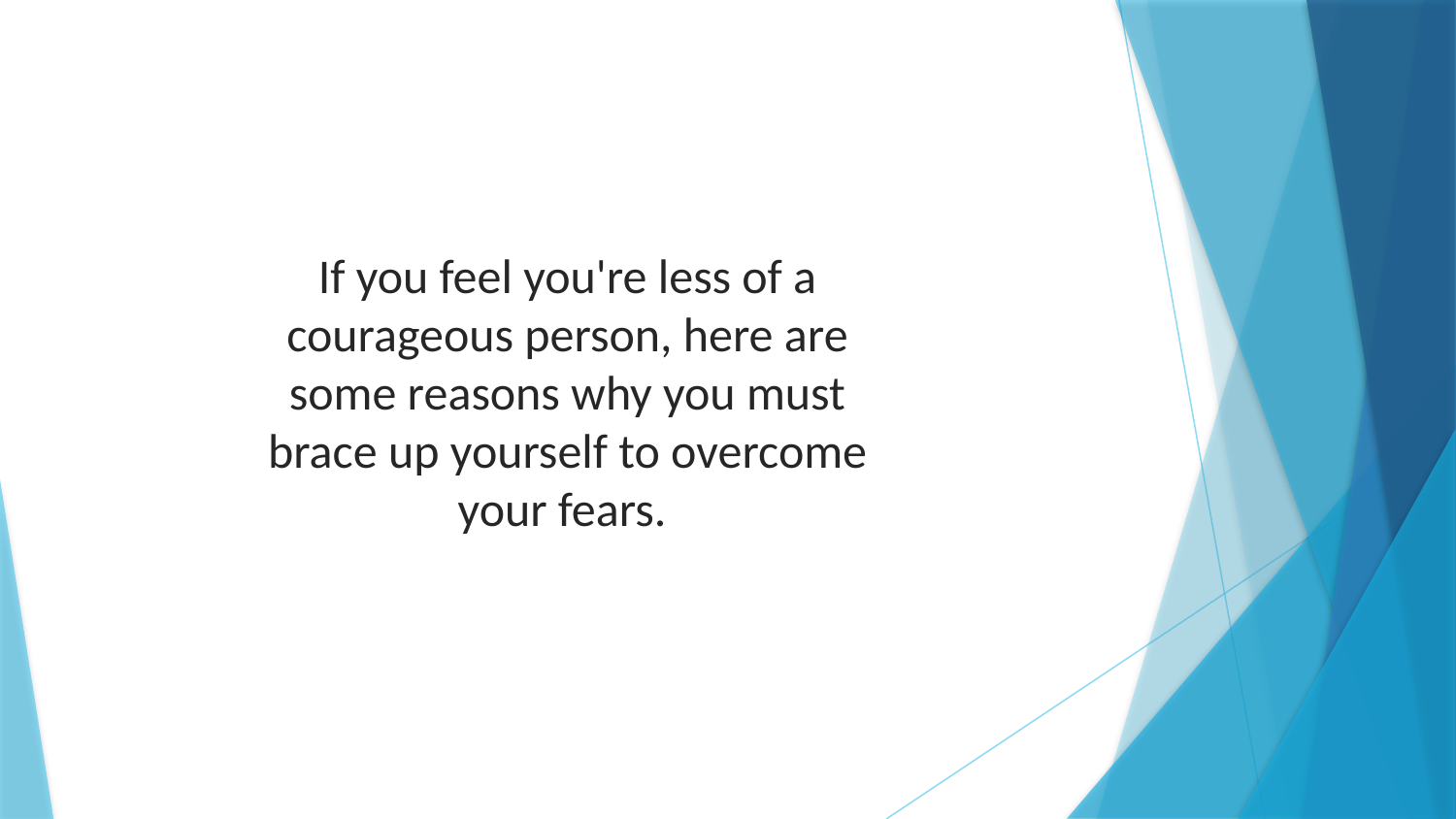

If you feel you're less of a courageous person, here are some reasons why you must brace up yourself to overcome your fears.